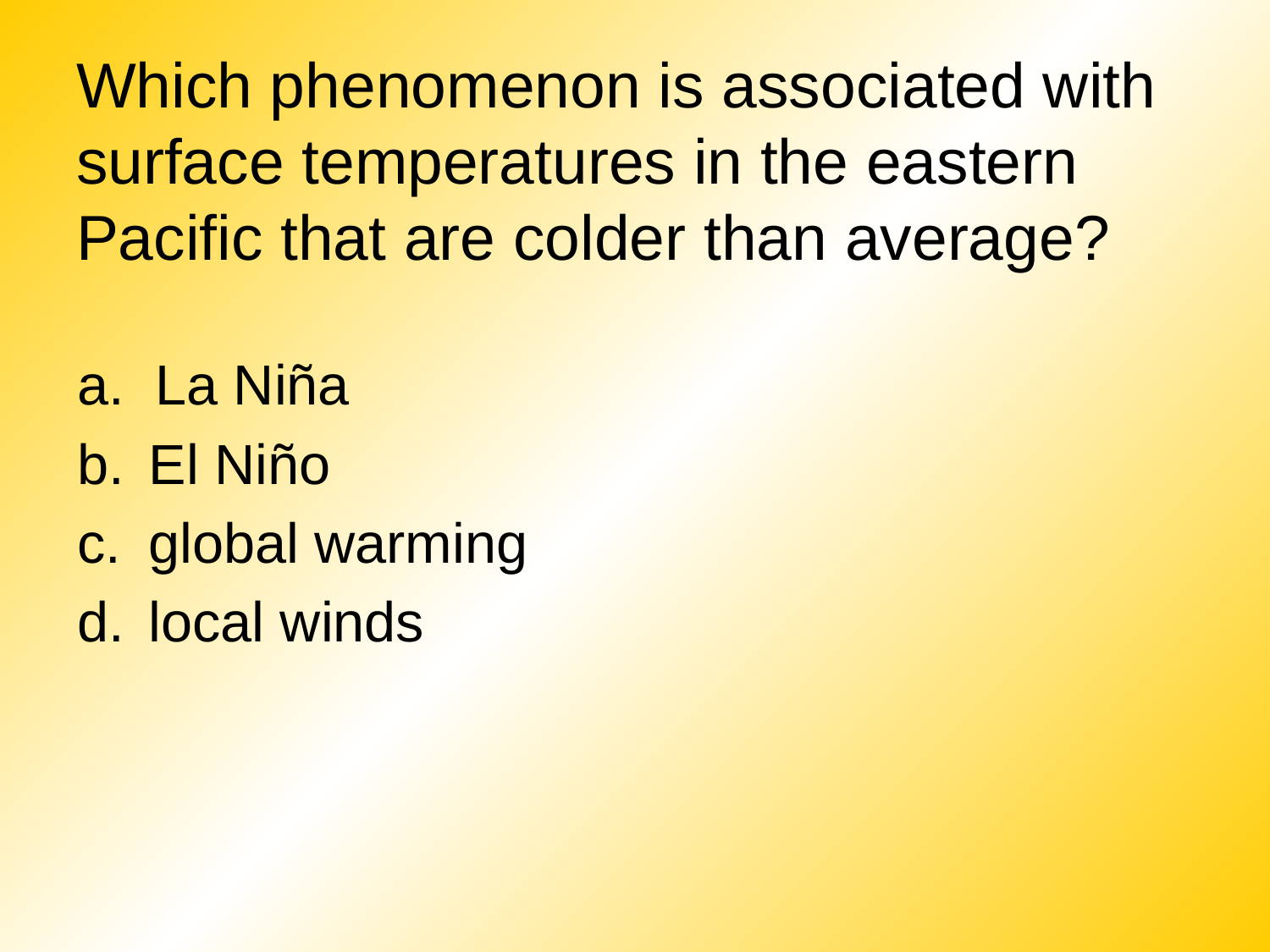

# Which phenomenon is associated with surface temperatures in the eastern Pacific that are colder than average?
a.  La Niña
El Niño
global warming
local winds